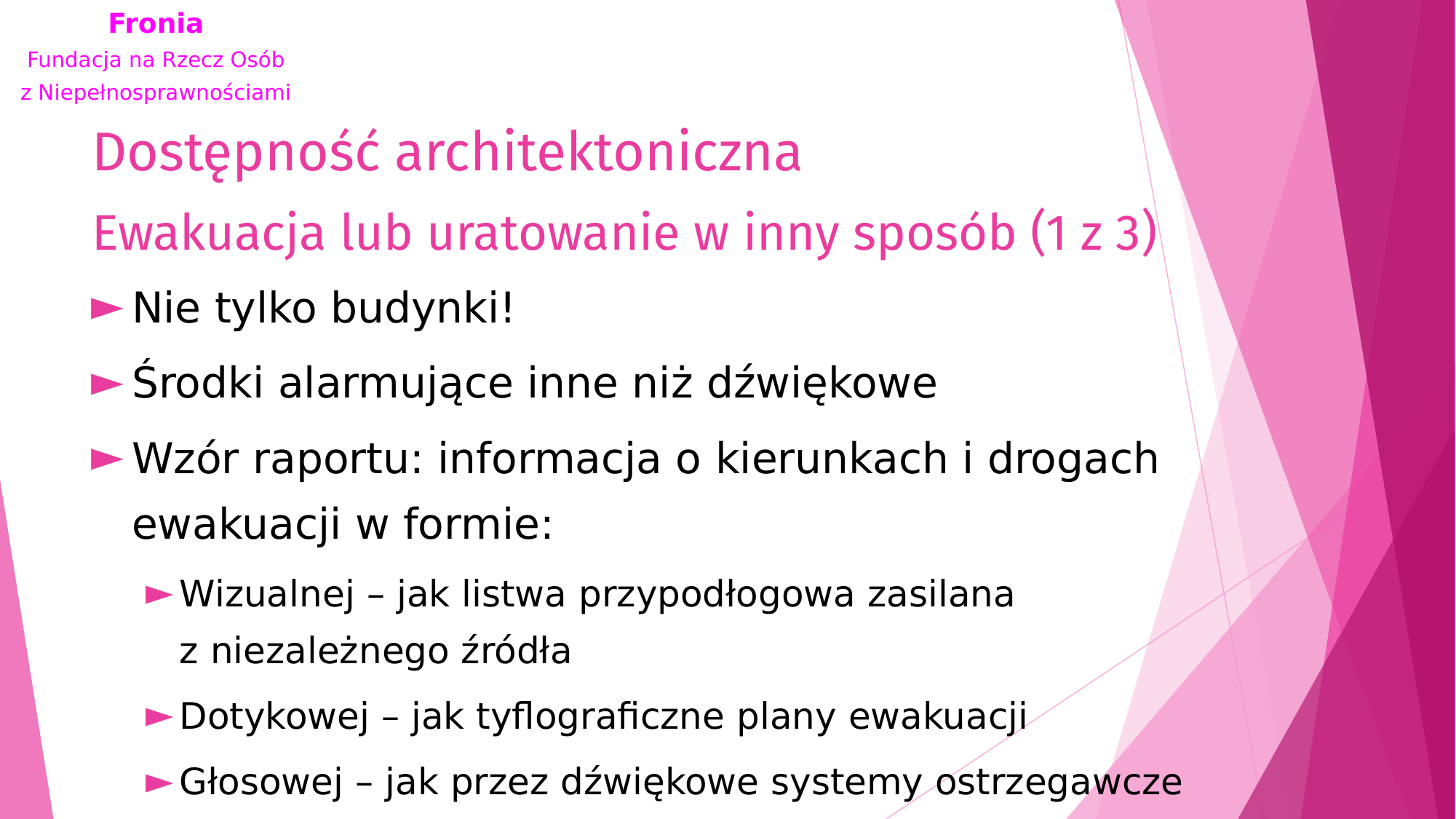

# Dostępność architektoniczna Ewakuacja lub uratowanie w inny sposób (1 z 3)
Nie tylko budynki!
Środki alarmujące inne niż dźwiękowe
Wzór raportu: informacja o kierunkach i drogach ewakuacji w formie:
Wizualnej – jak listwa przypodłogowa zasilana z niezależnego źródła
Dotykowej – jak tyflograficzne plany ewakuacji
Głosowej – jak przez dźwiękowe systemy ostrzegawcze